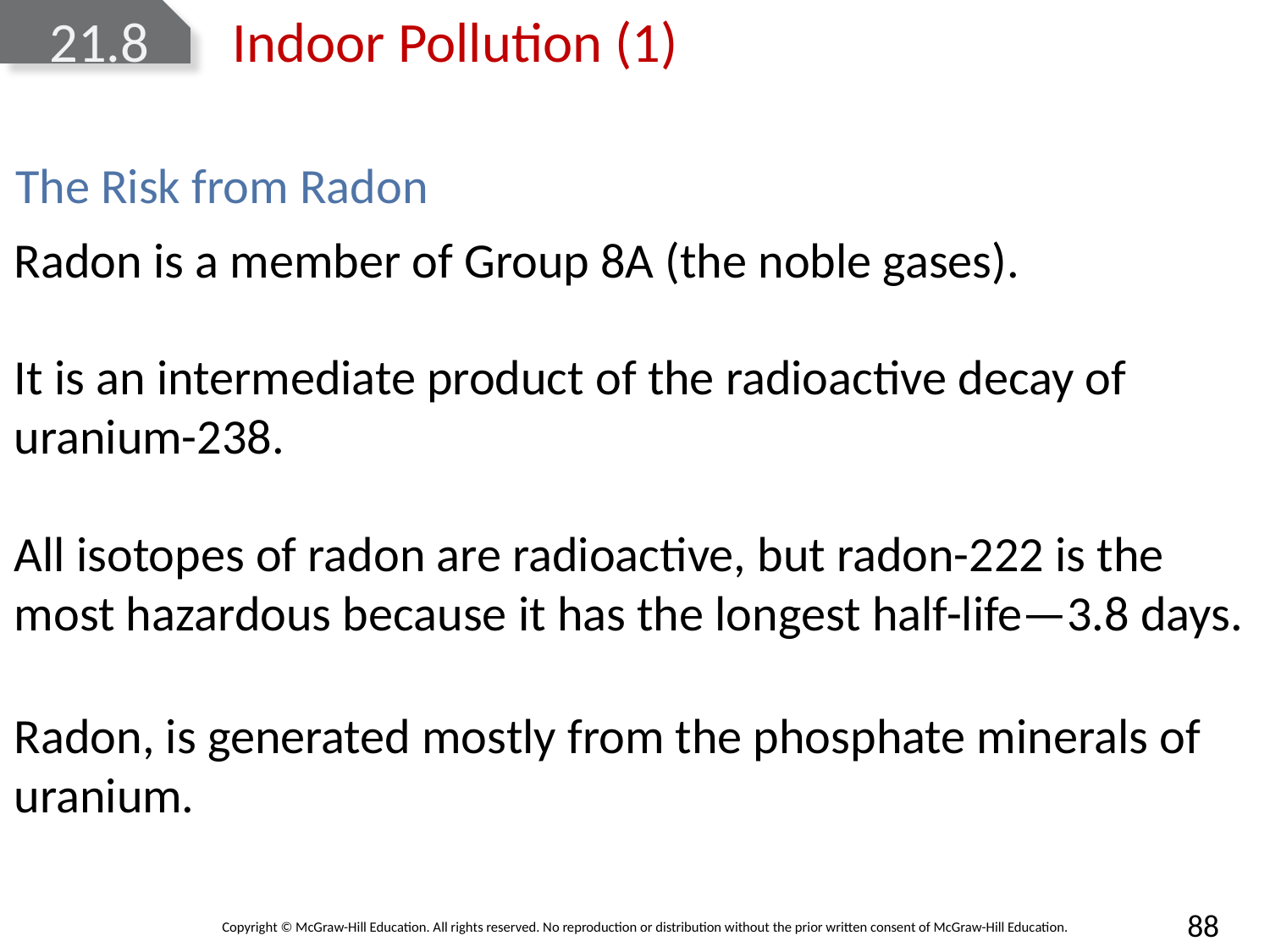

# 21.8 Indoor Pollution (1)
The Risk from Radon
Radon is a member of Group 8A (the noble gases).
It is an intermediate product of the radioactive decay of uranium-238.
All isotopes of radon are radioactive, but radon-222 is the most hazardous because it has the longest half-life—3.8 days.
Radon, is generated mostly from the phosphate minerals of uranium.